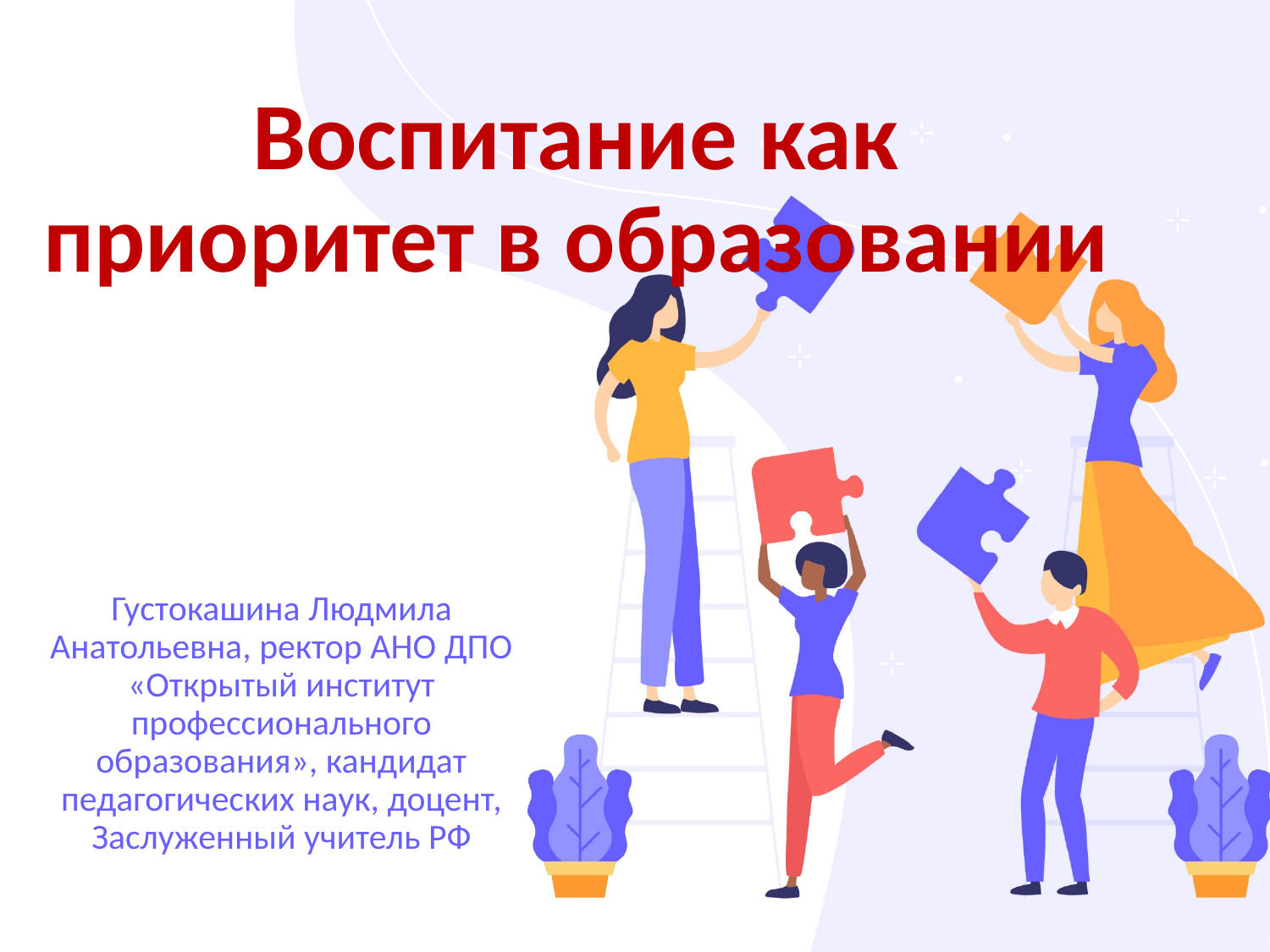

# Воспитание как приоритет в образовании
Густокашина Людмила Анатольевна, ректор АНО ДПО «Открытый институт профессионального образования», кандидат педагогических наук, доцент, Заслуженный учитель РФ